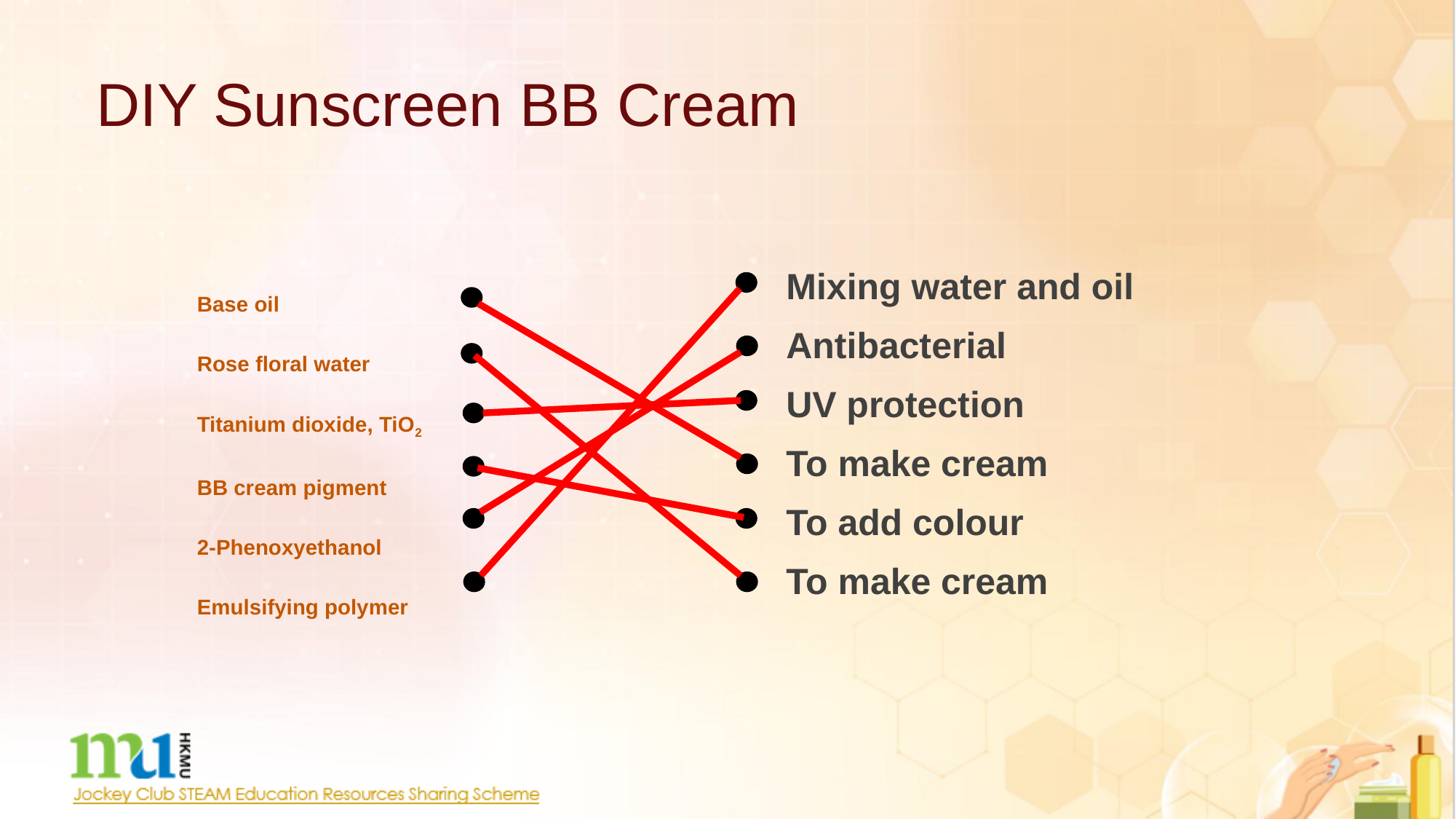

21
DIY Sunscreen BB Cream
Mixing water and oil
Antibacterial
UV protection
To make cream
To add colour
To make cream

Base oil

Rose floral water

Titanium dioxide, TiO2

BB cream pigment

2-Phenoxyethanol

Emulsifying polymer